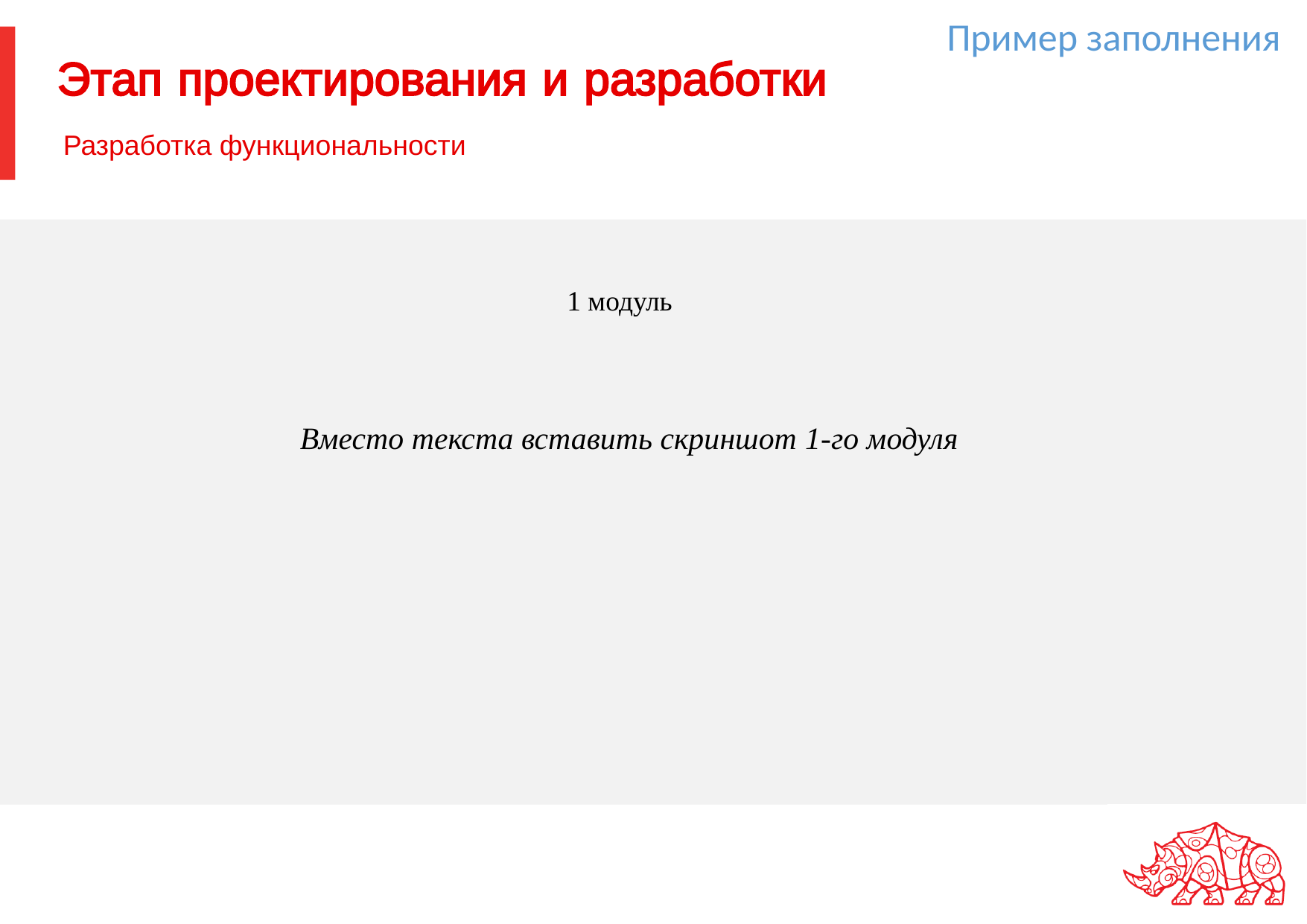

Пример заполнения
Разработка функциональности
# Этап проектирования и разработки
1 модуль
Вместо текста вставить скриншот 1-го модуля